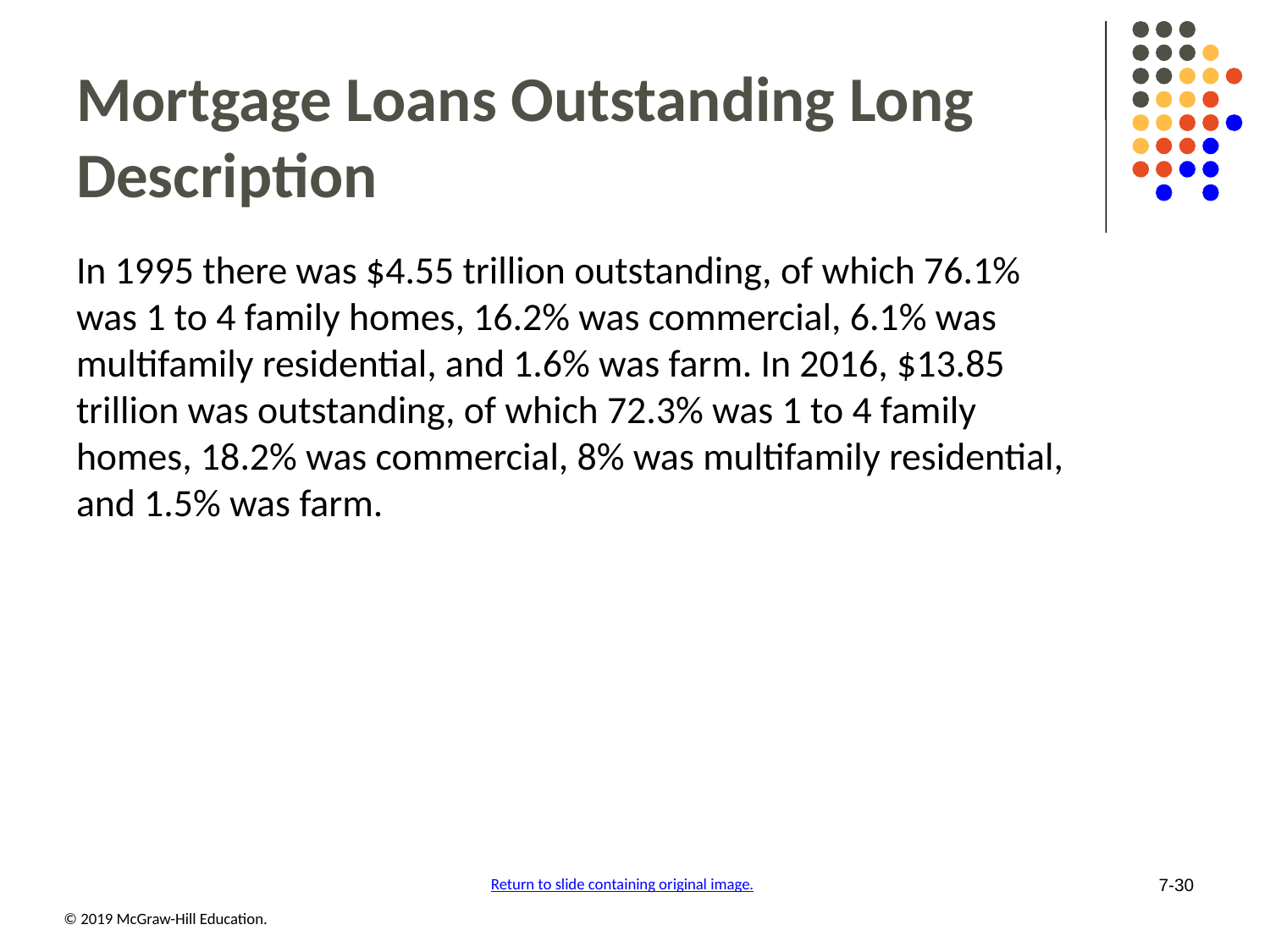

# Mortgage Loans Outstanding Long Description
In 19 95 there was $4.55 trillion outstanding, of which 76.1% was 1 to 4 family homes, 16.2% was commercial, 6.1% was multifamily residential, and 1.6% was farm. In 2016, $13.85 trillion was outstanding, of which 72.3% was 1 to 4 family homes, 18.2% was commercial, 8% was multifamily residential, and 1.5% was farm.
Return to slide containing original image.
7-30